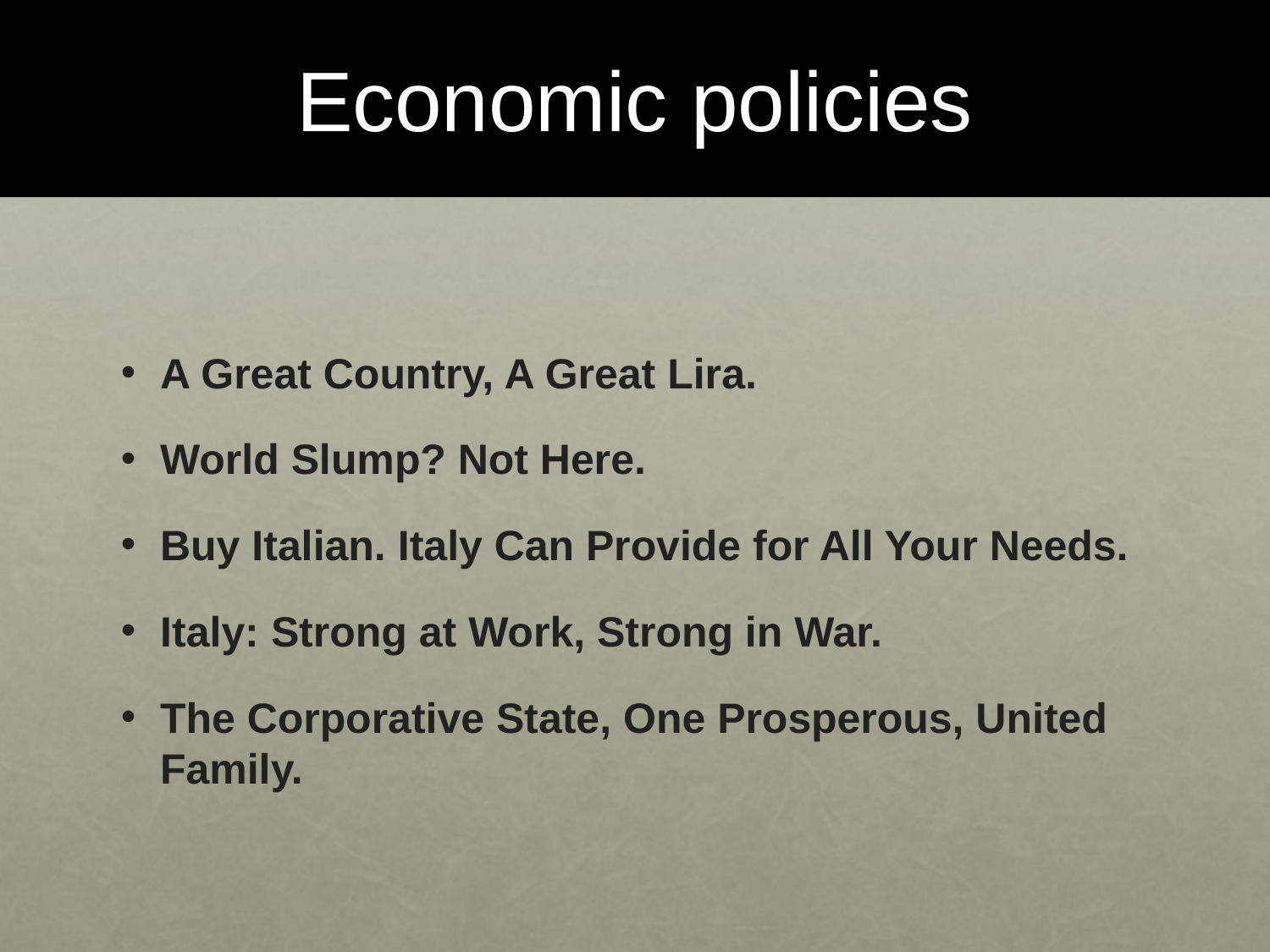

# Economic policies

A Great Country, A Great Lira.
World Slump? Not Here.
Buy Italian. Italy Can Provide for All Your Needs.
Italy: Strong at Work, Strong in War.
The Corporative State, One Prosperous, United Family.